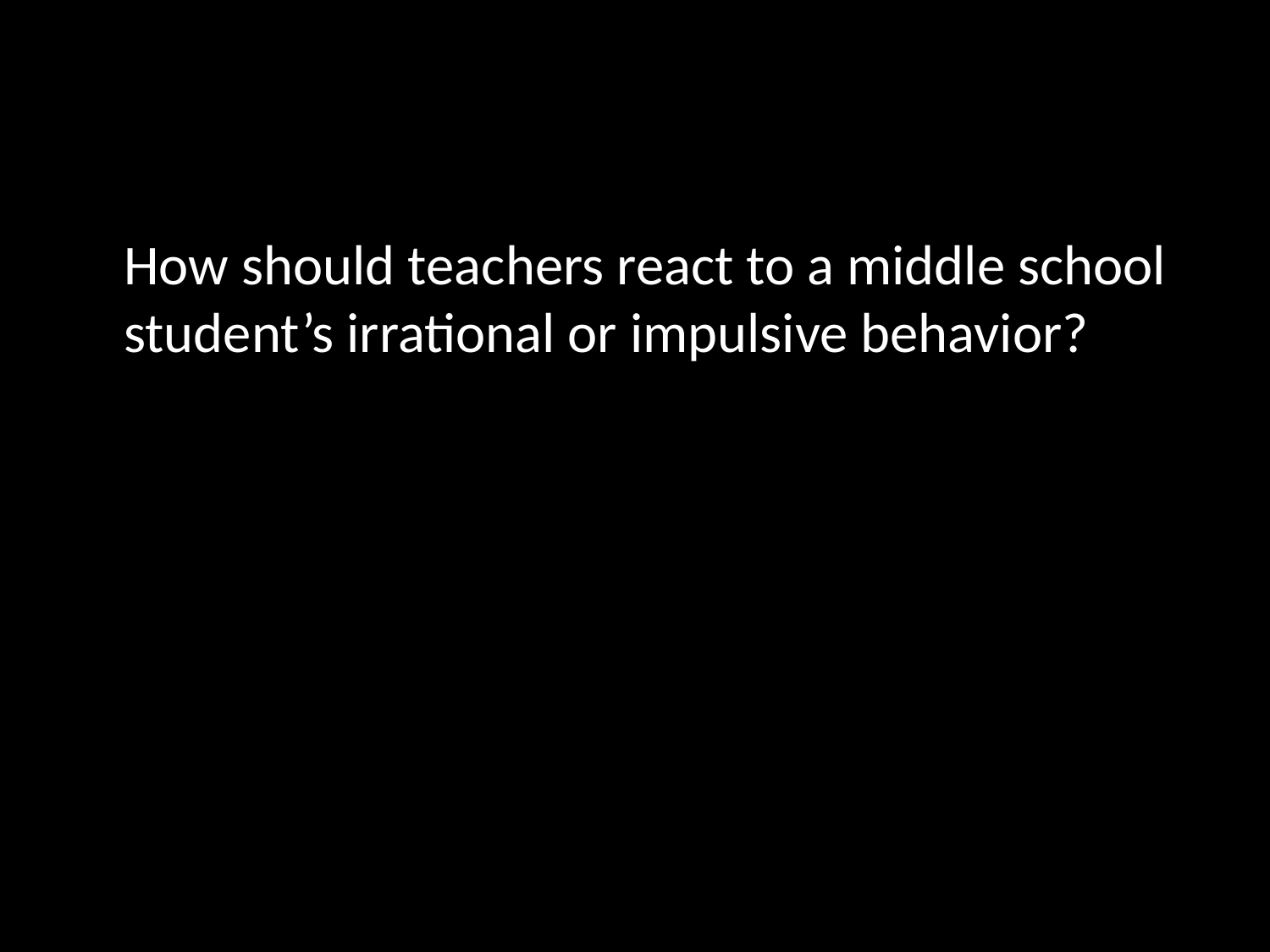

How should teachers react to a middle school student’s irrational or impulsive behavior?